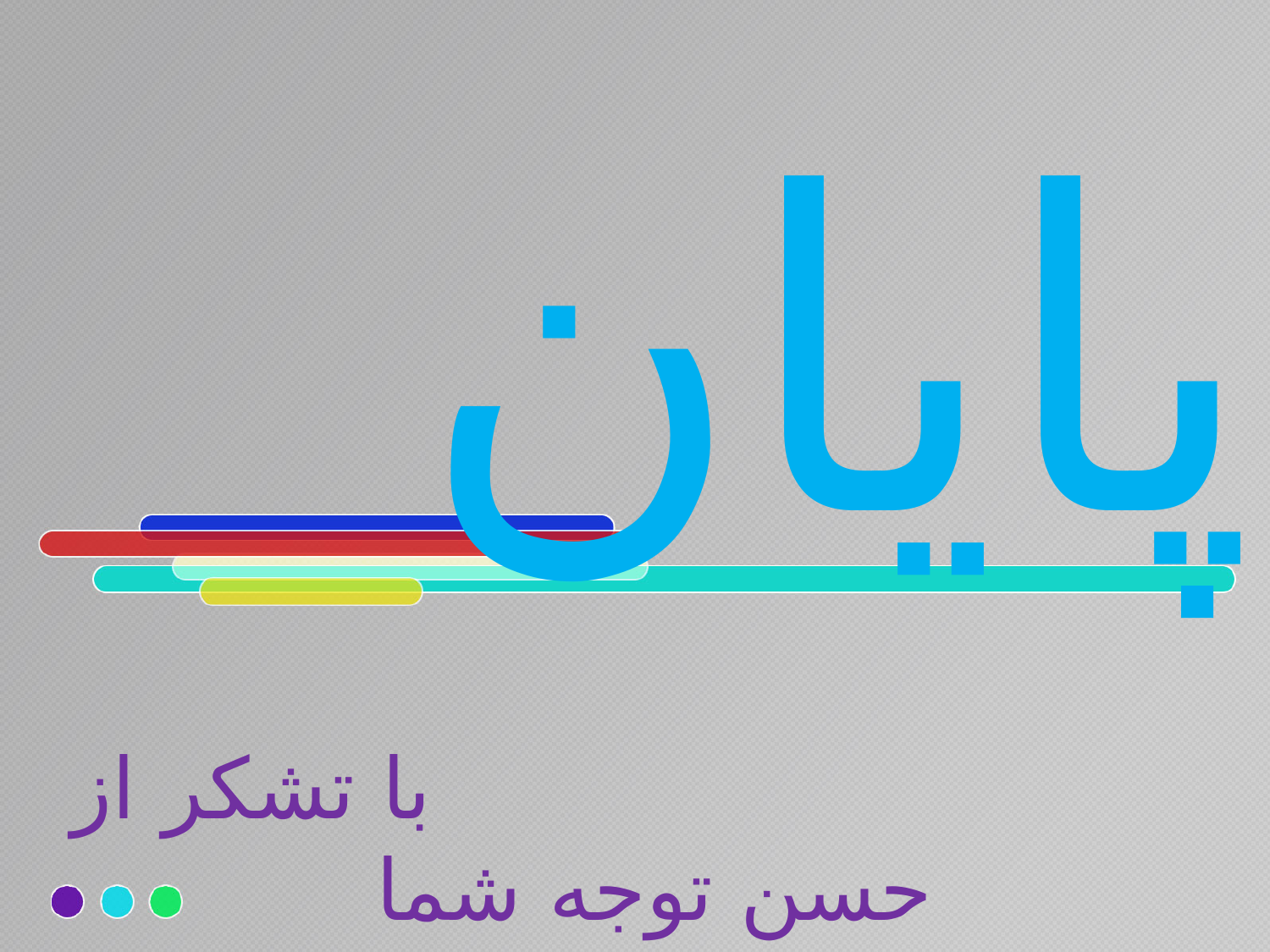

پایان

                              با تشکر از حسن توجه شما